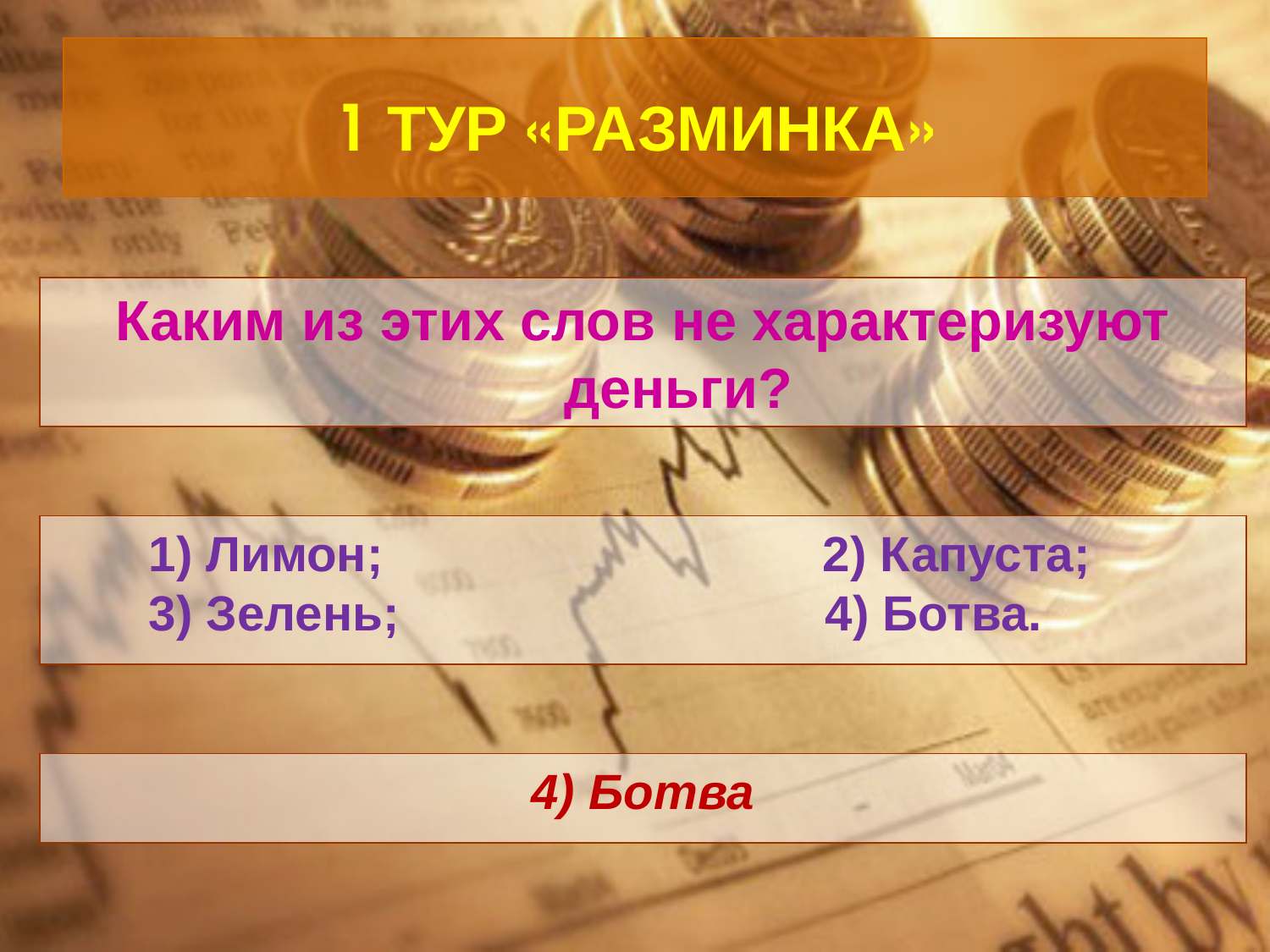

# 1 ТУР «РАЗМИНКА»
Каким из этих слов не характеризуют деньги?
       1) Лимон;                                2) Капуста;
       3) Зелень;                               4) Ботва.

4) Ботва